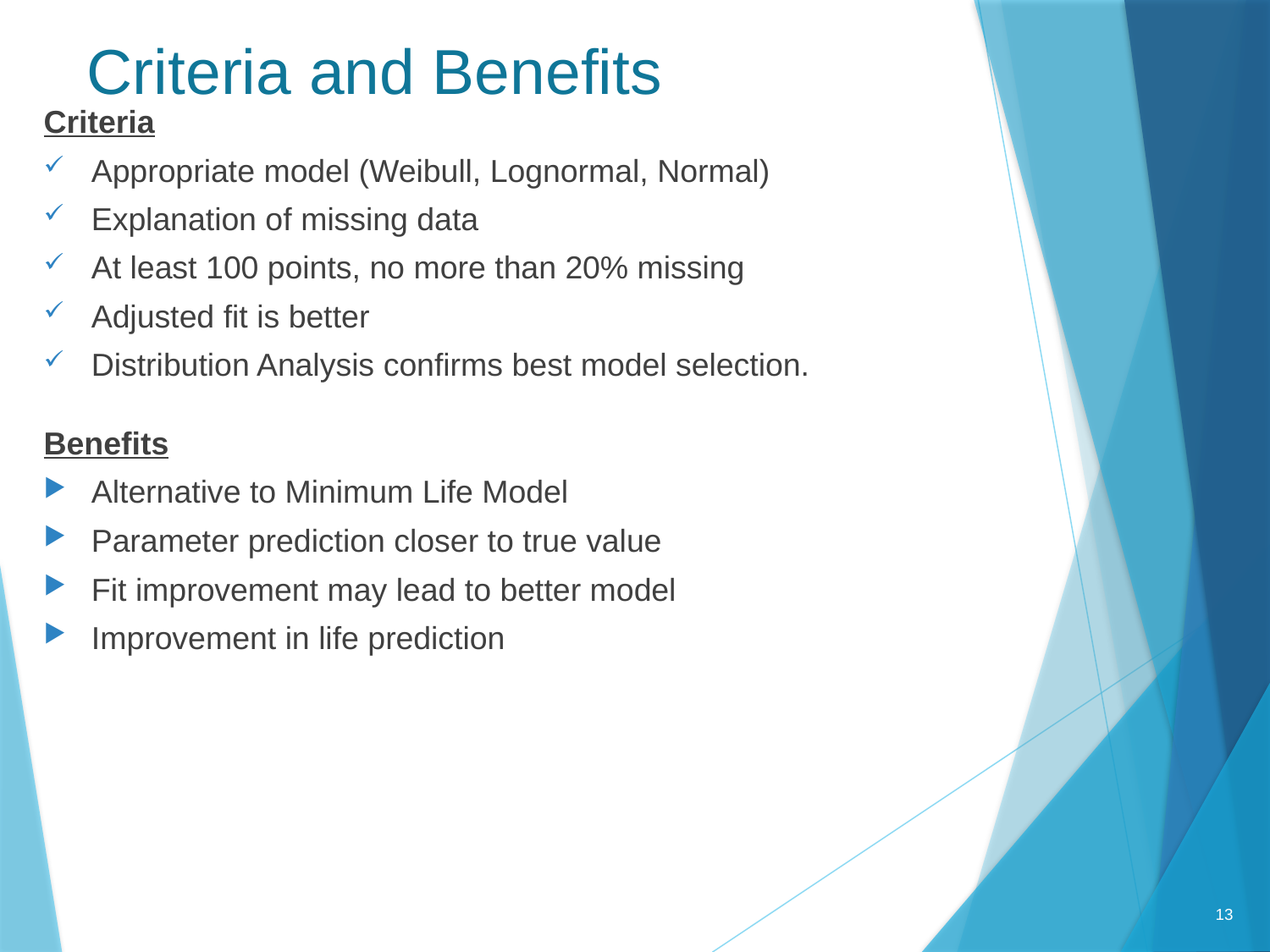

# Criteria and Benefits
Criteria
Appropriate model (Weibull, Lognormal, Normal)
Explanation of missing data
At least 100 points, no more than 20% missing
Adjusted fit is better
Distribution Analysis confirms best model selection.
Benefits
Alternative to Minimum Life Model
Parameter prediction closer to true value
Fit improvement may lead to better model
Improvement in life prediction
13